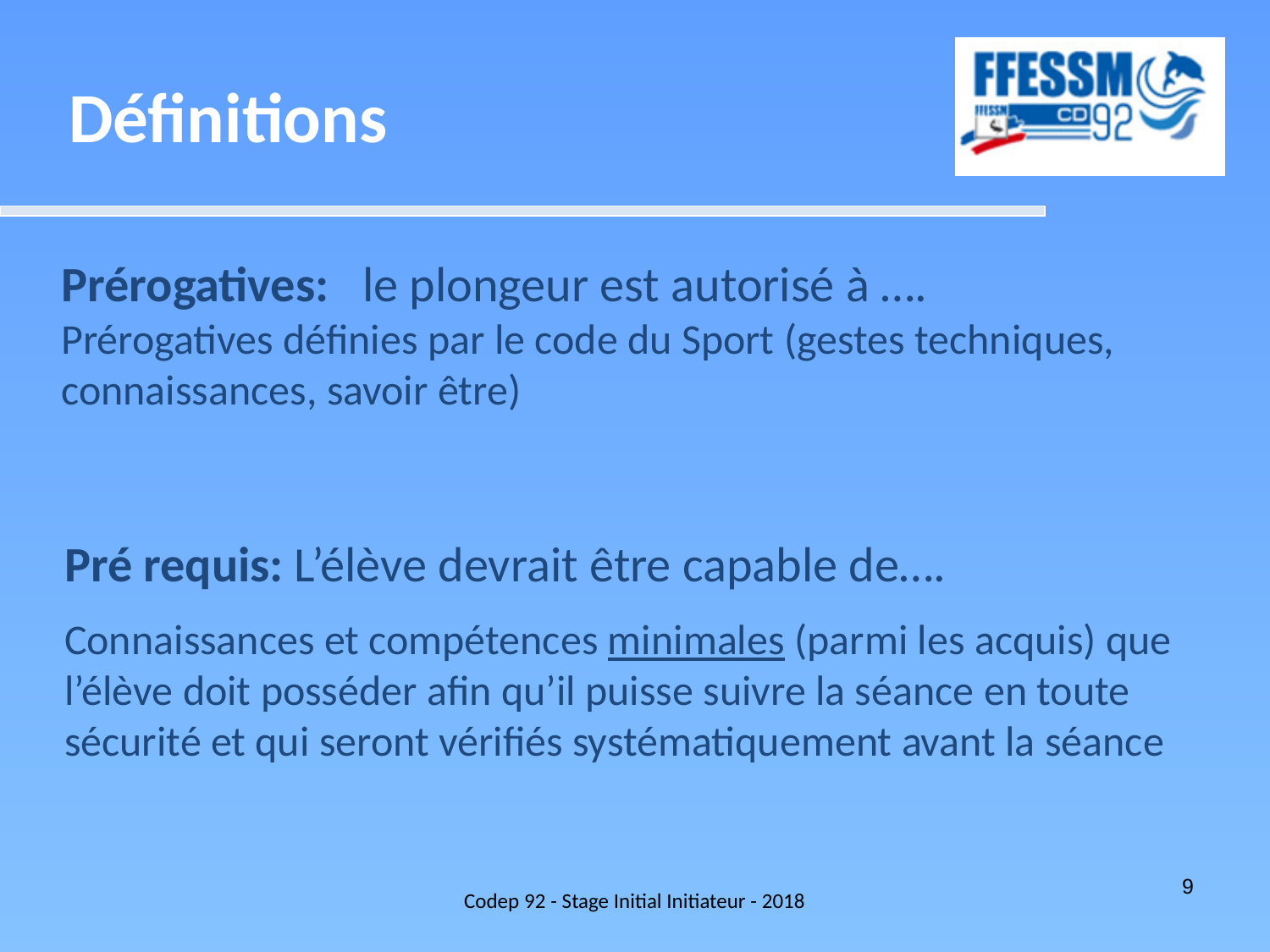

Définitions
Prérogatives:   le plongeur est autorisé à ….
Prérogatives définies par le code du Sport (gestes techniques, connaissances, savoir être)
Pré requis: L’élève devrait être capable de….
Connaissances et compétences minimales (parmi les acquis) que l’élève doit posséder afin qu’il puisse suivre la séance en toute sécurité et qui seront vérifiés systématiquement avant la séance
Codep 92 - Stage Initial Initiateur - 2018
9